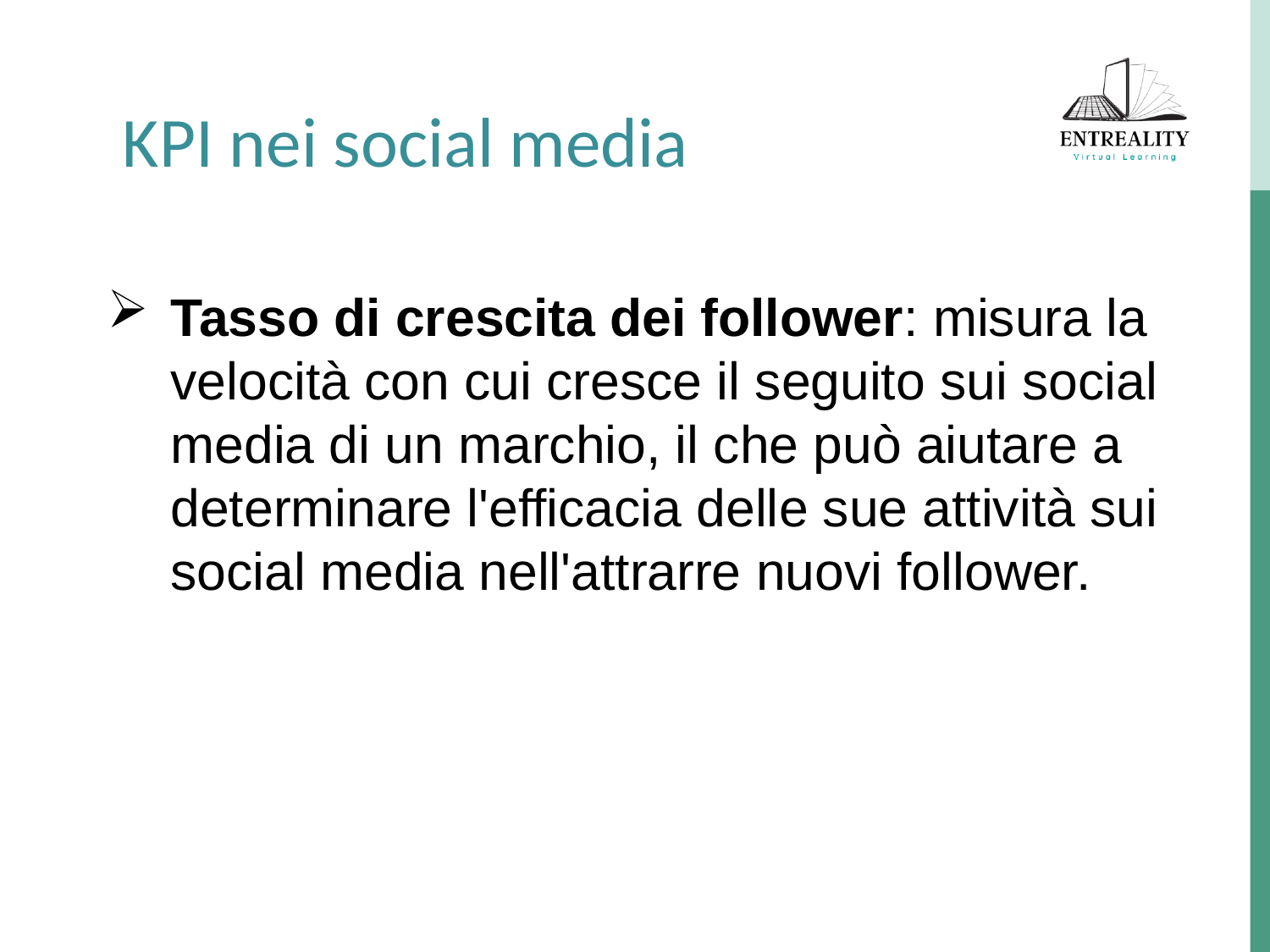

KPI nei social media
Tasso di crescita dei follower: misura la velocità con cui cresce il seguito sui social media di un marchio, il che può aiutare a determinare l'efficacia delle sue attività sui social media nell'attrarre nuovi follower.